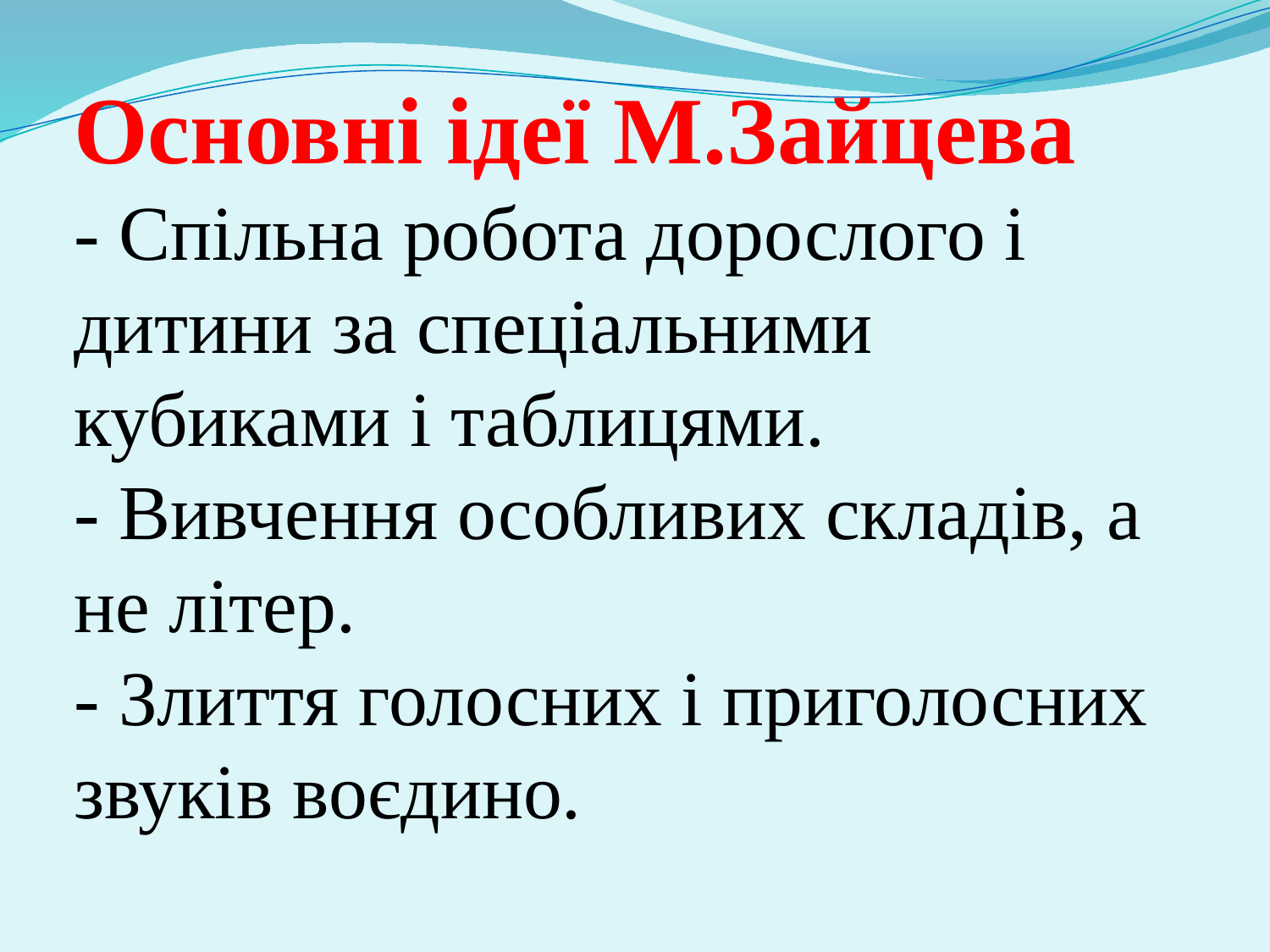

# Основні ідеї М.Зайцева - Спільна робота дорослого і дитини за спеціальними кубиками і таблицями. - Вивчення особливих складів, а не літер. - Злиття голосних і приголосних звуків воєдино.